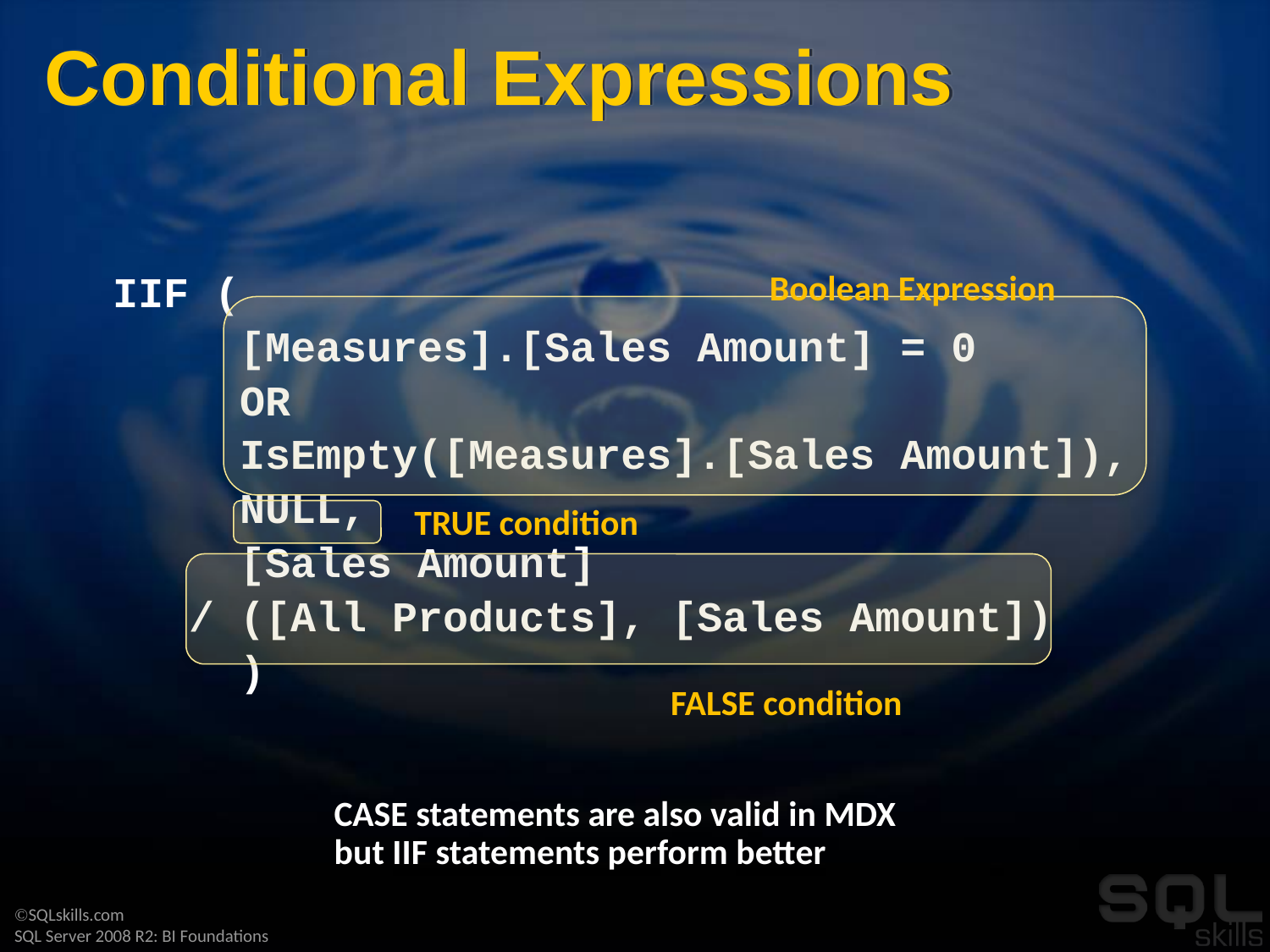

# Conditional Expressions
IIF (
	[Measures].[Sales Amount] = 0
	OR
	IsEmpty([Measures].[Sales Amount]),
	NULL,
	[Sales Amount]
   / ([All Products], [Sales Amount])
	)
Boolean Expression

TRUE condition

FALSE condition
CASE statements are also valid in MDX
but IIF statements perform better